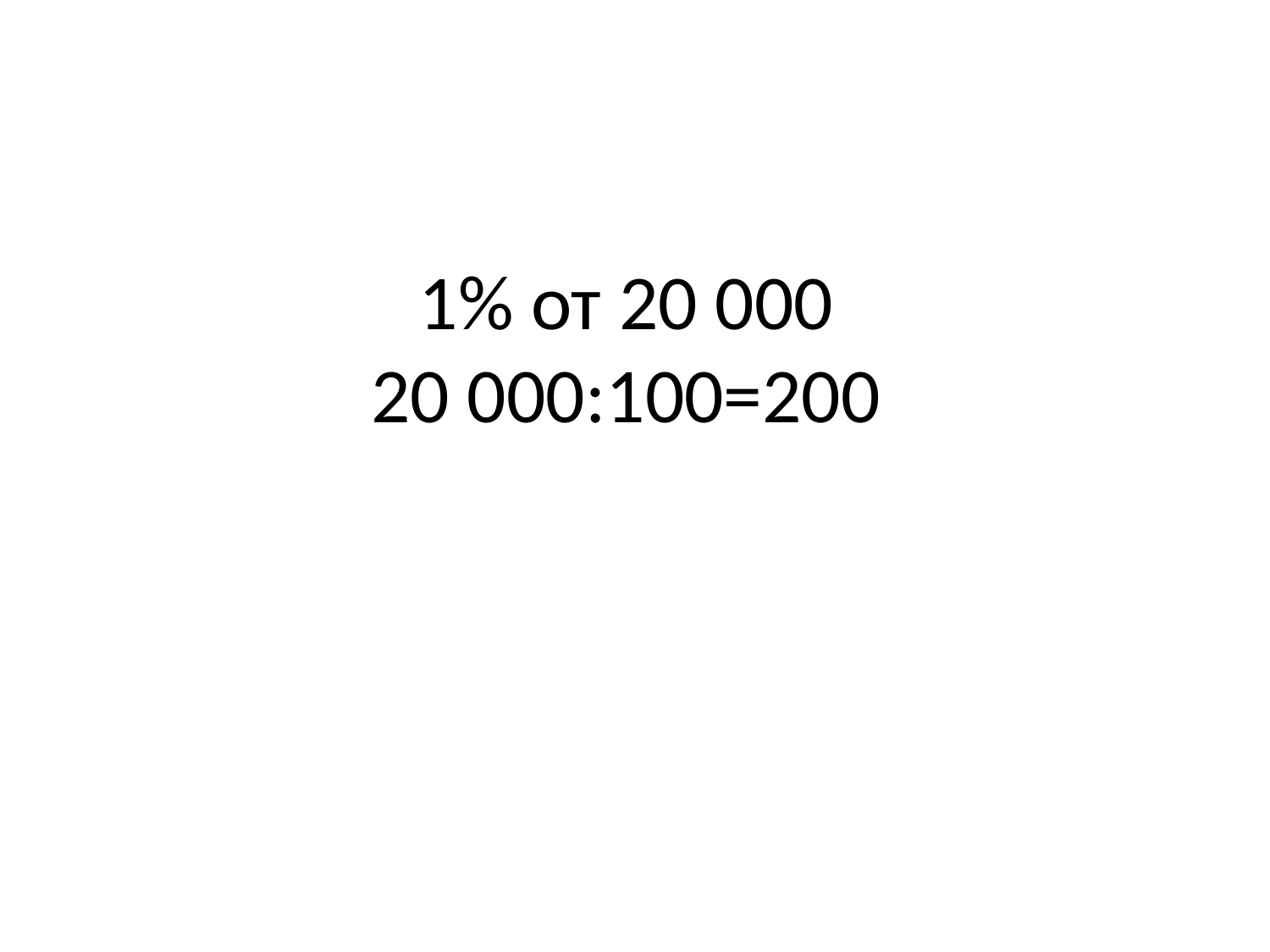

# 1% от 20 000 20 000:100=200